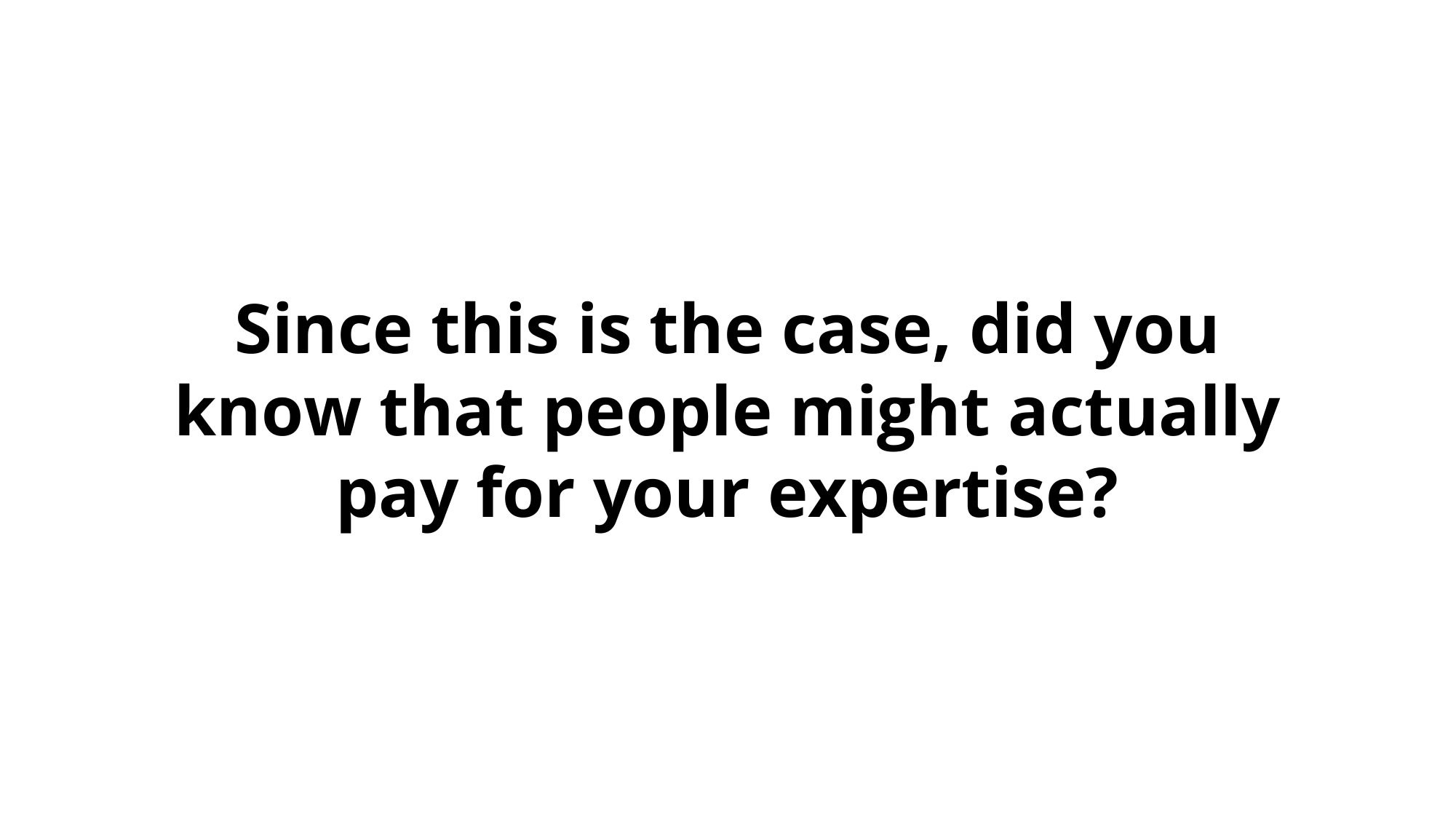

Since this is the case, did you know that people might actually pay for your expertise?